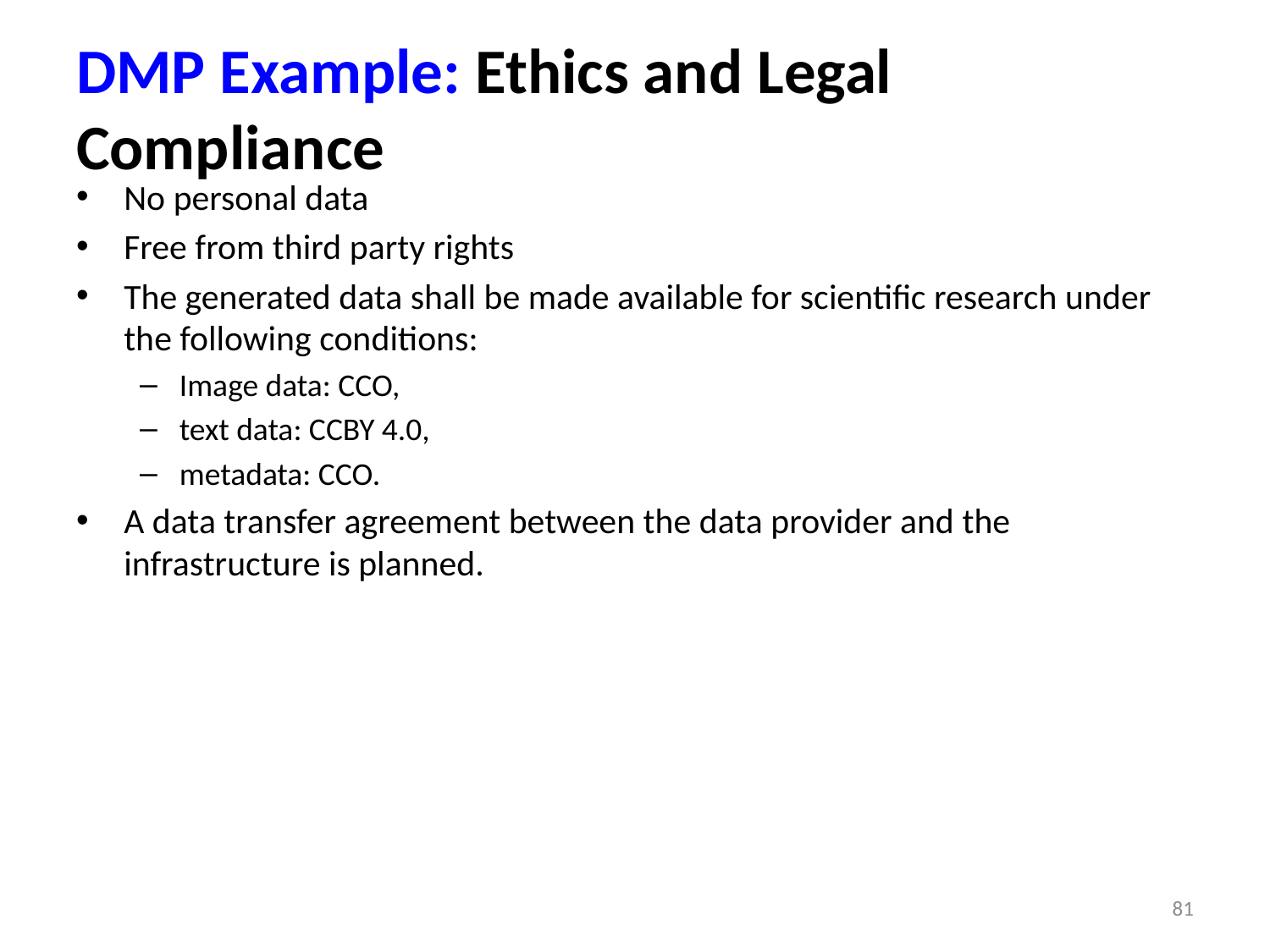

# DMP Example: Ethics and Legal Compliance
No personal data
Free from third party rights
The generated data shall be made available for scientific research under the following conditions:
Image data: CCO,
text data: CCBY 4.0,
metadata: CCO.
A data transfer agreement between the data provider and the infrastructure is planned.
81